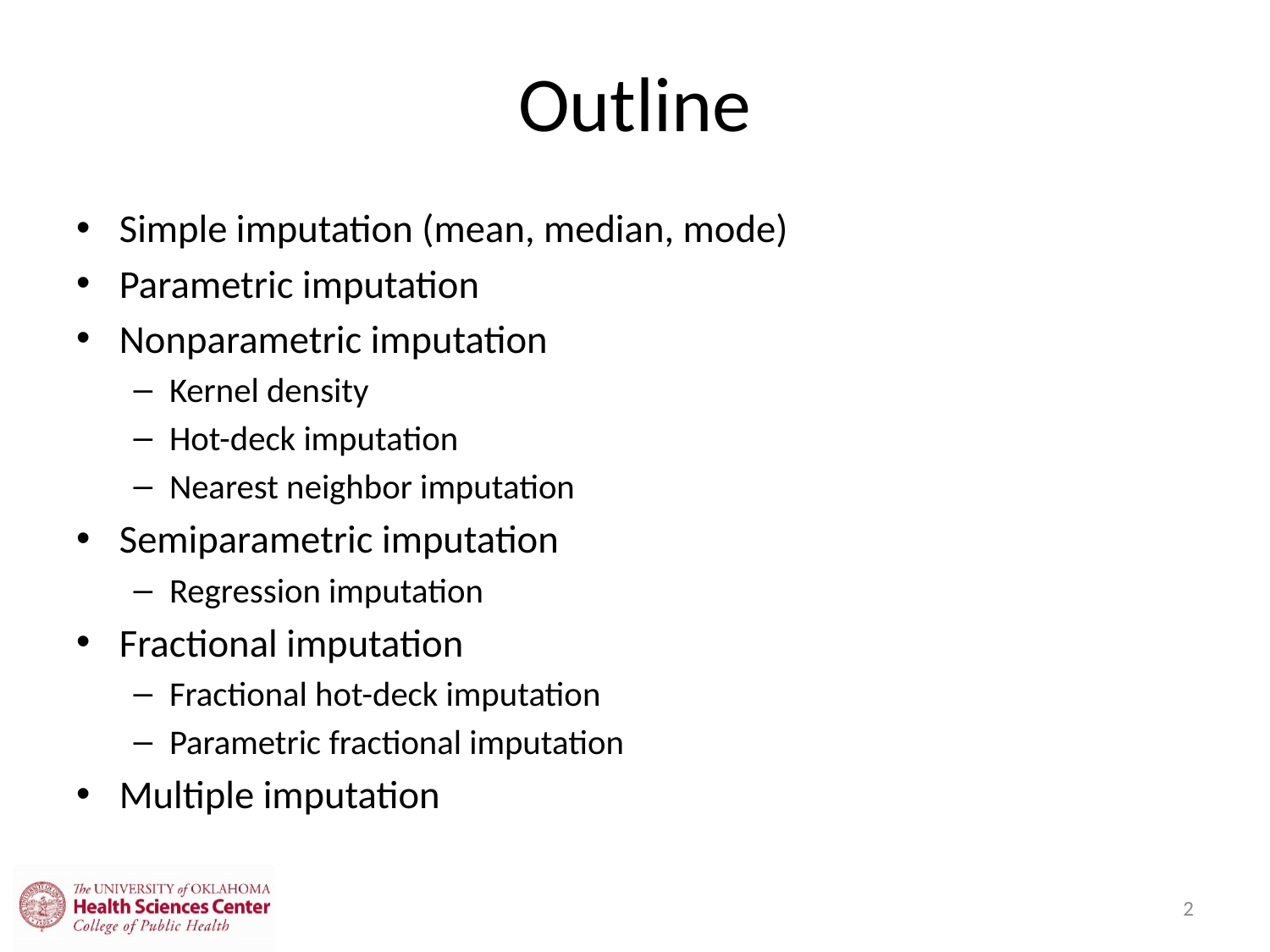

# Outline
Simple imputation (mean, median, mode)
Parametric imputation
Nonparametric imputation
Kernel density
Hot-deck imputation
Nearest neighbor imputation
Semiparametric imputation
Regression imputation
Fractional imputation
Fractional hot-deck imputation
Parametric fractional imputation
Multiple imputation

2